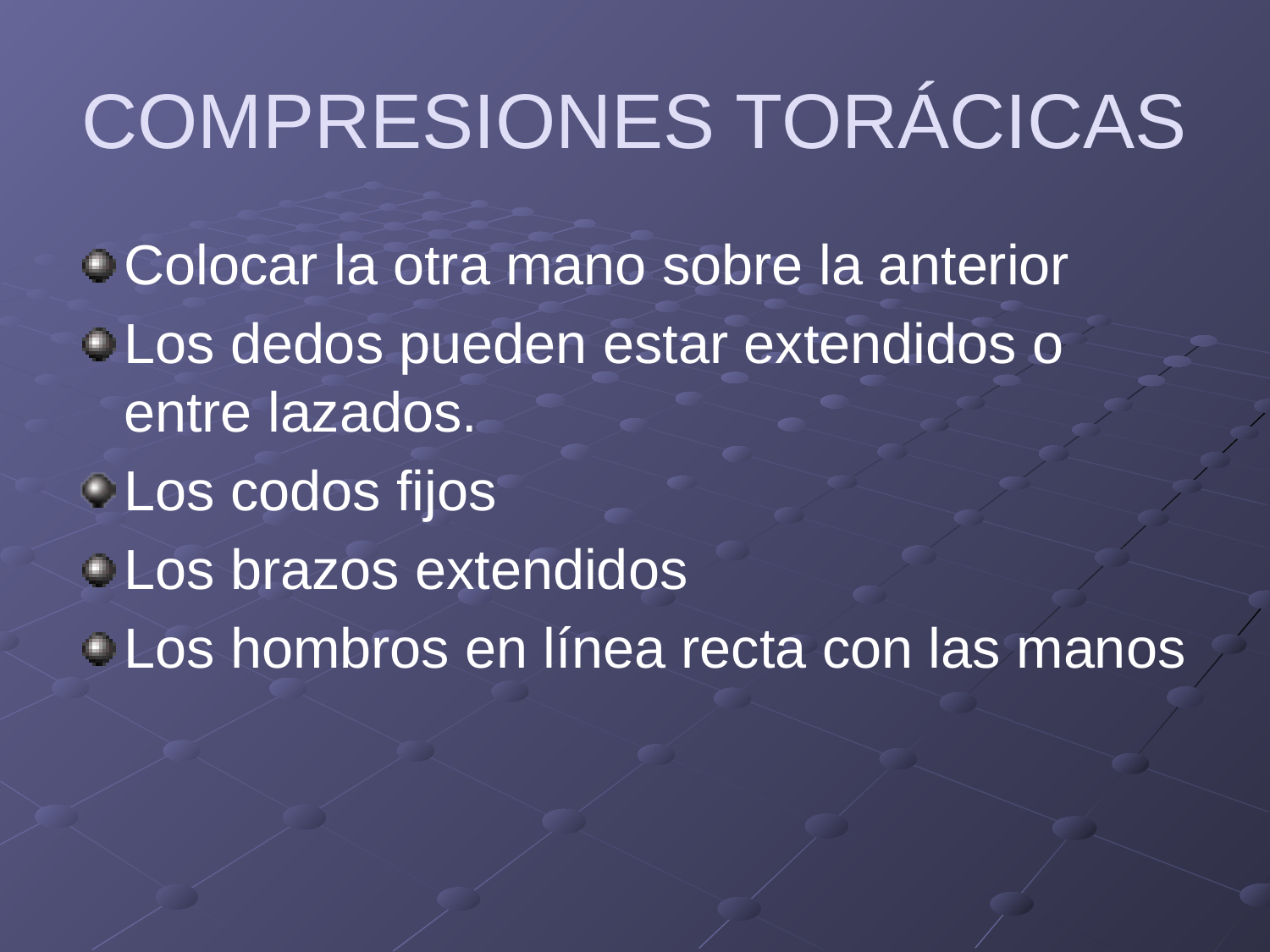

# COMPRESIONES TORÁCICAS
Colocar la otra mano sobre la anterior
Los dedos pueden estar extendidos o entre lazados.
Los codos fijos
Los brazos extendidos
Los hombros en línea recta con las manos